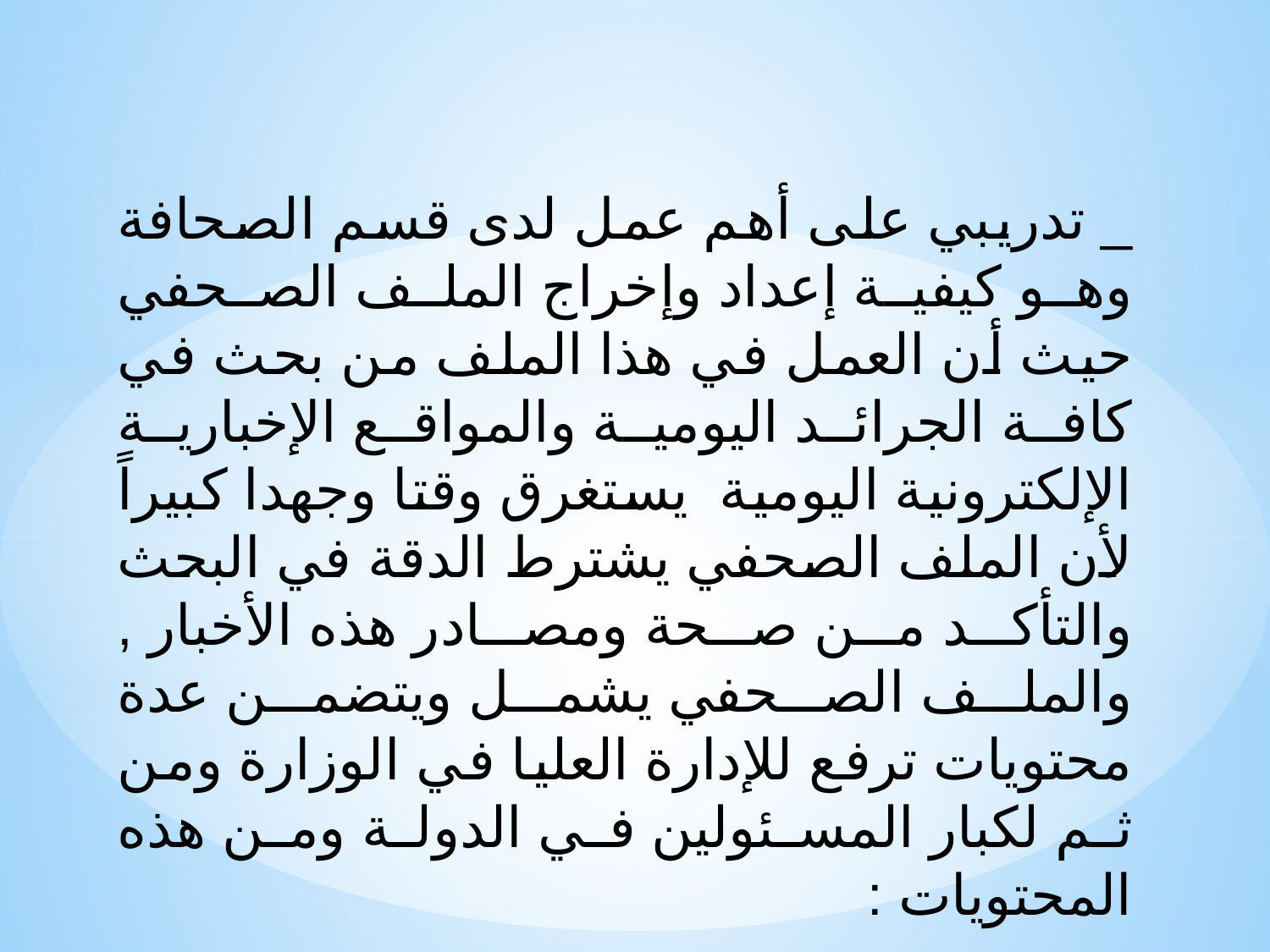

_ تدريبي على أهم عمل لدى قسم الصحافة وهو كيفية إعداد وإخراج الملف الصحفي حيث أن العمل في هذا الملف من بحث في كافة الجرائد اليومية والمواقع الإخبارية الإلكترونية اليومية  يستغرق وقتا وجهدا كبيراً لأن الملف الصحفي يشترط الدقة في البحث والتأكد من صحة ومصادر هذه الأخبار , والملف الصحفي يشمل ويتضمن عدة محتويات ترفع للإدارة العليا في الوزارة ومن ثم لكبار المسئولين في الدولة ومن هذه المحتويات :